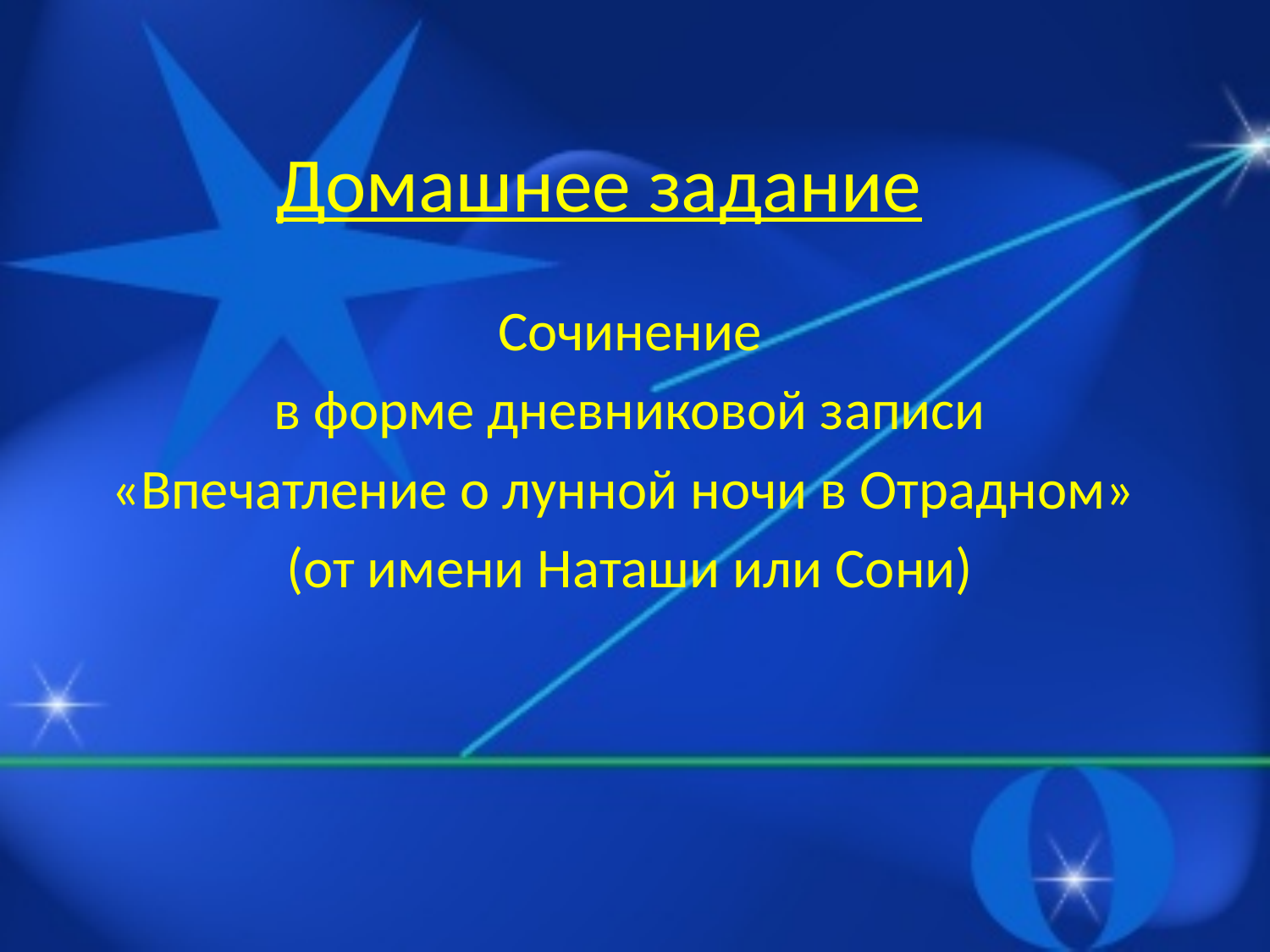

# Домашнее задание
Сочинение
 в форме дневниковой записи
«Впечатление о лунной ночи в Отрадном»
(от имени Наташи или Сони)